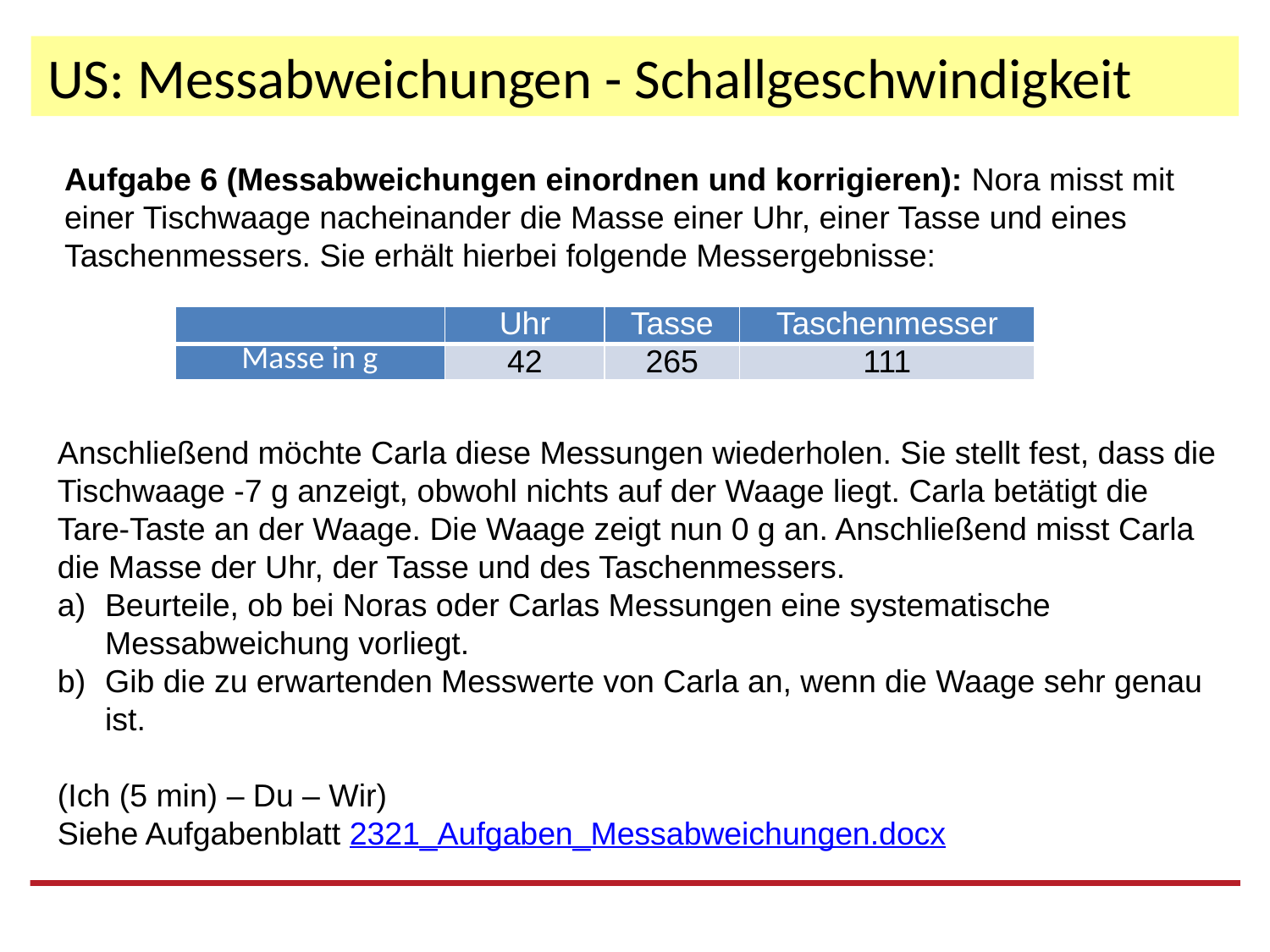

# US: Messabweichungen - Schallgeschwindigkeit
Aufgabe 6 (Messabweichungen einordnen und korrigieren): Nora misst mit einer Tischwaage nacheinander die Masse einer Uhr, einer Tasse und eines Taschenmessers. Sie erhält hierbei folgende Messergebnisse:
|  | Uhr | Tasse | Taschenmesser |
| --- | --- | --- | --- |
| Masse in g | 42 | 265 | 111 |
Anschließend möchte Carla diese Messungen wiederholen. Sie stellt fest, dass die Tischwaage -7 g anzeigt, obwohl nichts auf der Waage liegt. Carla betätigt die Tare-Taste an der Waage. Die Waage zeigt nun 0 g an. Anschließend misst Carla die Masse der Uhr, der Tasse und des Taschenmessers.
Beurteile, ob bei Noras oder Carlas Messungen eine systematische Messabweichung vorliegt.
Gib die zu erwartenden Messwerte von Carla an, wenn die Waage sehr genau ist.

(Ich (5 min) – Du – Wir)
Siehe Aufgabenblatt 2321_Aufgaben_Messabweichungen.docx